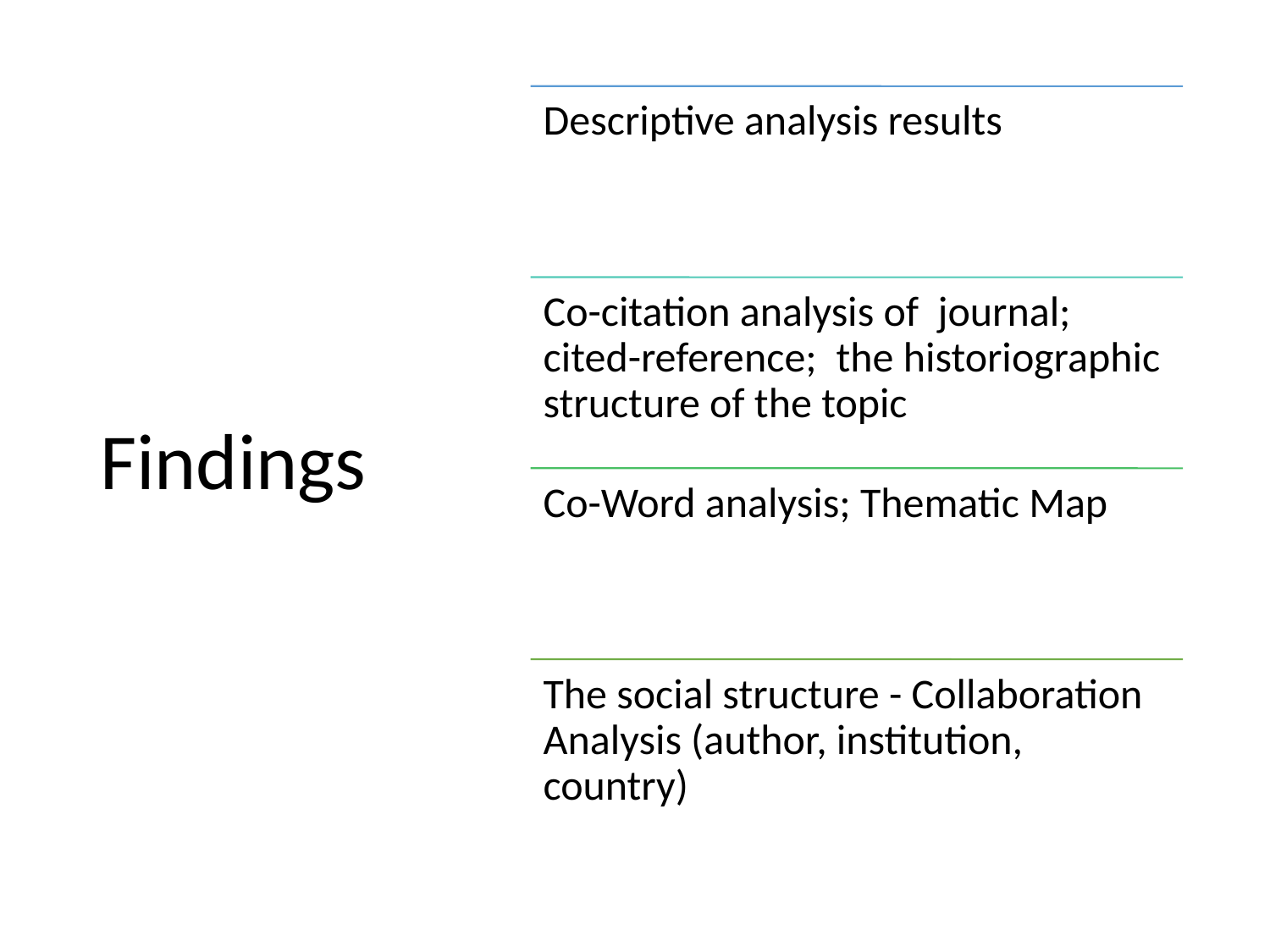

# Findings
Descriptive analysis results
Co-citation analysis of  journal; cited-reference;  the historiographic structure of the topic
Co-Word analysis; Thematic Map
The social structure - Collaboration Analysis (author, institution, country)